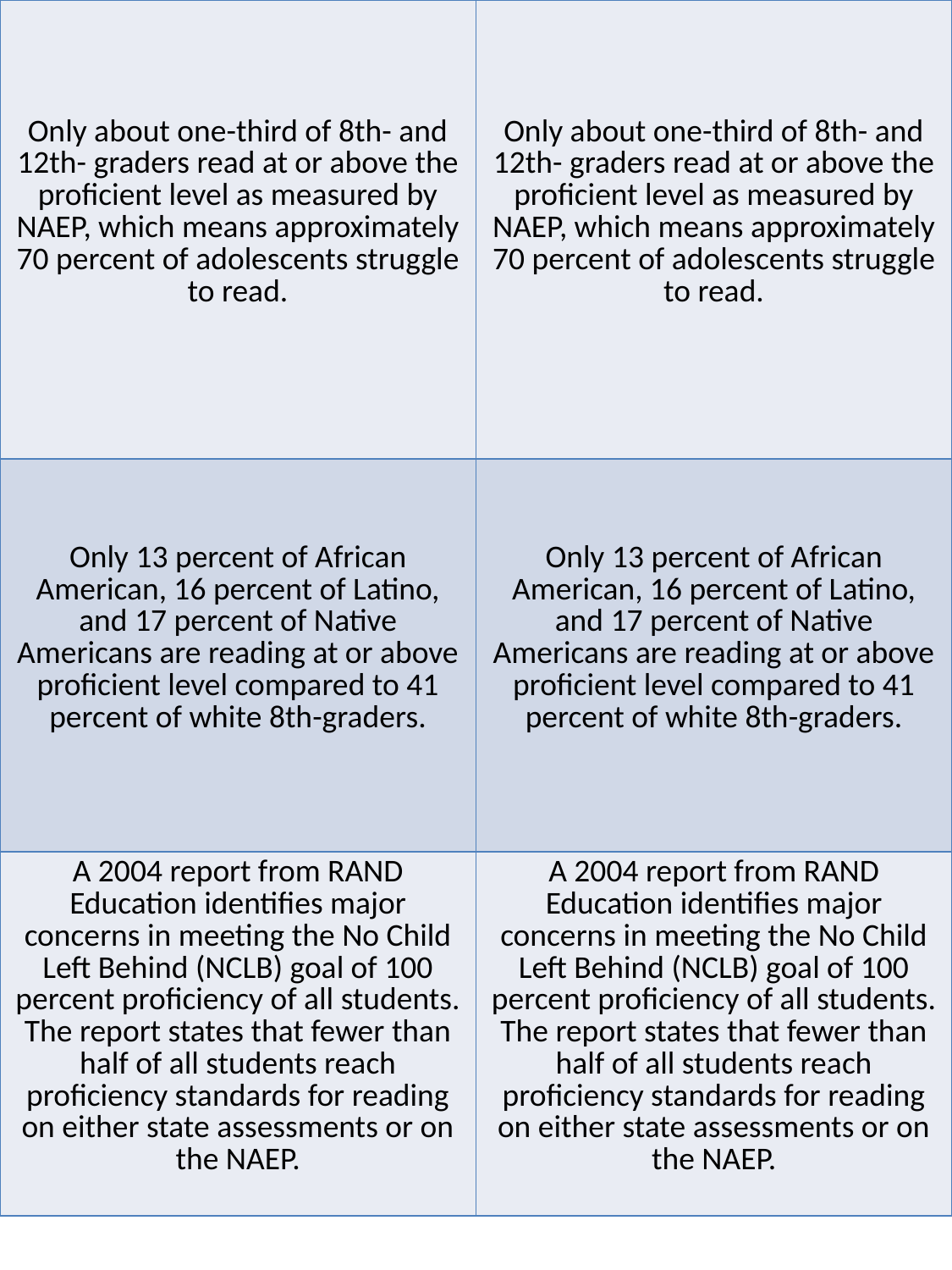

| Only about one-third of 8th- and 12th- graders read at or above the proficient level as measured by NAEP, which means approximately 70 percent of adolescents struggle to read. | Only about one-third of 8th- and 12th- graders read at or above the proficient level as measured by NAEP, which means approximately 70 percent of adolescents struggle to read. |
| --- | --- |
| Only 13 percent of African American, 16 percent of Latino, and 17 percent of Native Americans are reading at or above proficient level compared to 41 percent of white 8th-graders. | Only 13 percent of African American, 16 percent of Latino, and 17 percent of Native Americans are reading at or above proficient level compared to 41 percent of white 8th-graders. |
| A 2004 report from RAND Education identifies major concerns in meeting the No Child Left Behind (NCLB) goal of 100 percent proficiency of all students. The report states that fewer than half of all students reach proficiency standards for reading on either state assessments or on the NAEP. | A 2004 report from RAND Education identifies major concerns in meeting the No Child Left Behind (NCLB) goal of 100 percent proficiency of all students. The report states that fewer than half of all students reach proficiency standards for reading on either state assessments or on the NAEP. |